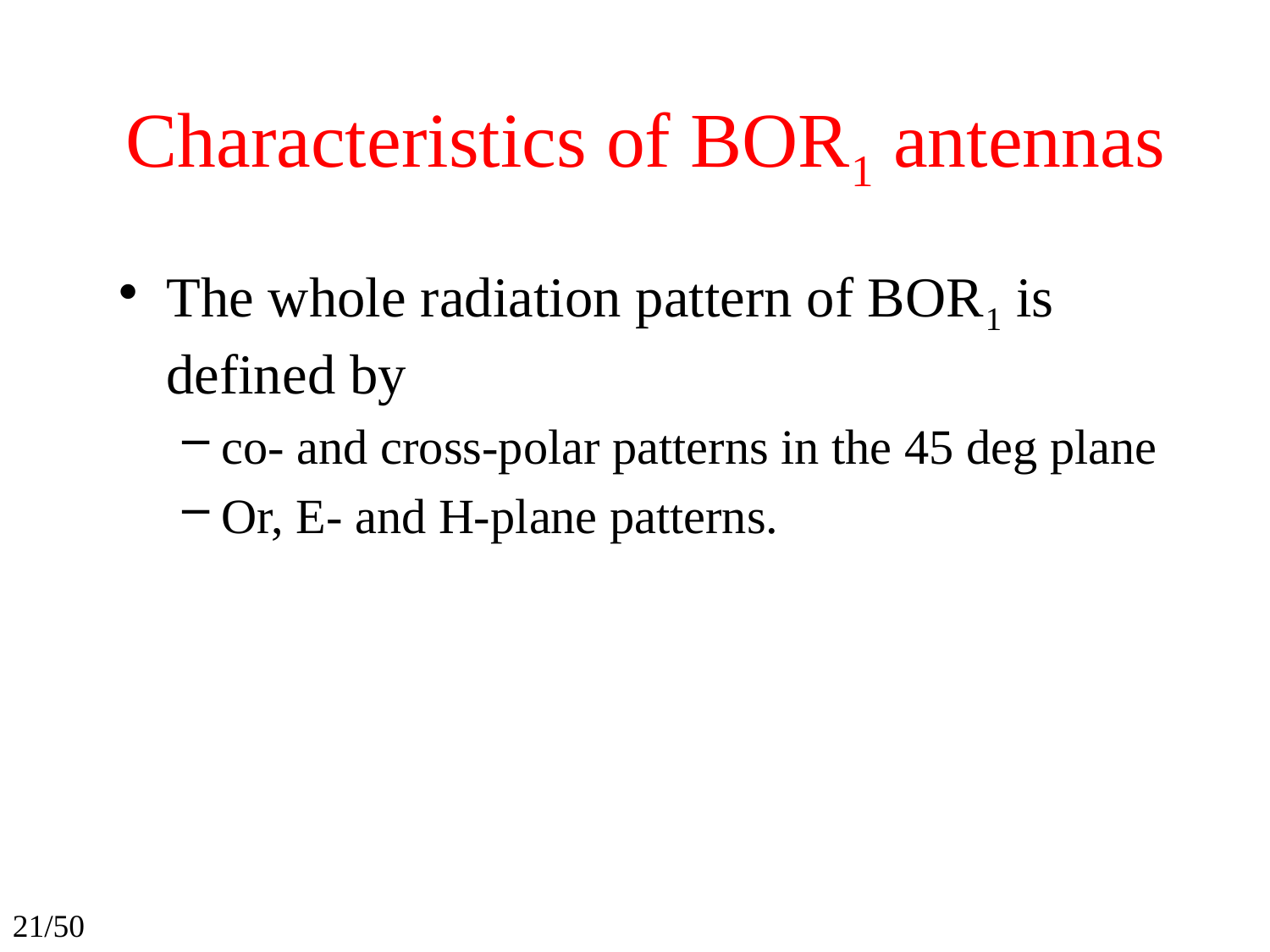

Characteristics of BOR1 antennas
The whole radiation pattern of BOR1 is defined by
co- and cross-polar patterns in the 45 deg plane
Or, E- and H-plane patterns.